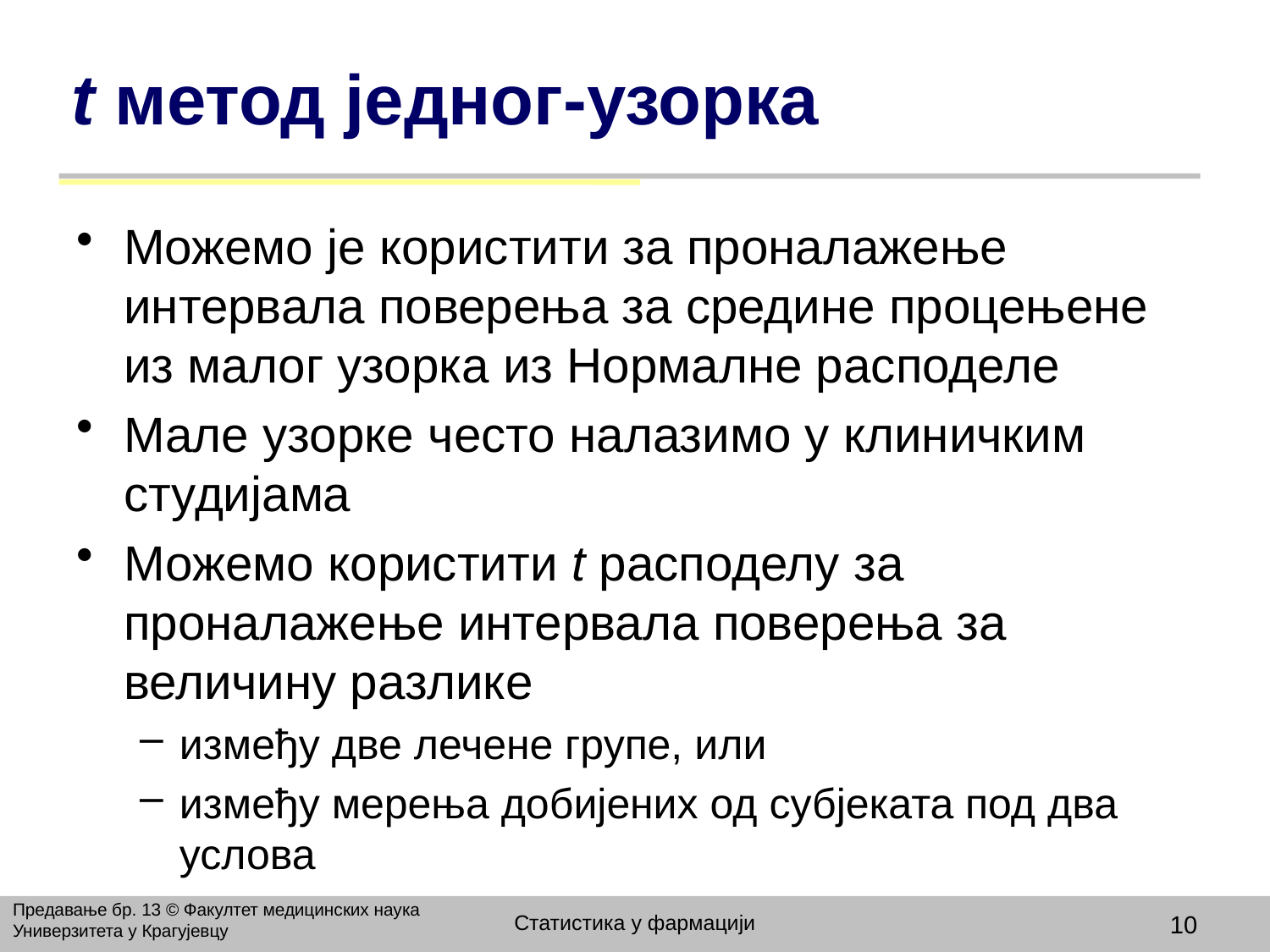

# t метод једног-узорка
Mожемо је користити за проналажење интервала поверења за средине процењене из малог узорка из Нормалне расподеле
Мале узорке често налазимо у клиничким студијама
Можемо користити t расподелу за проналажење интервала поверења за величину разлике
између две лечене групе, или
између мерења добијених од субјеката под два услова
Предавање бр. 13 © Факултет медицинских наука Универзитета у Крагујевцу
Статистика у фармацији
10